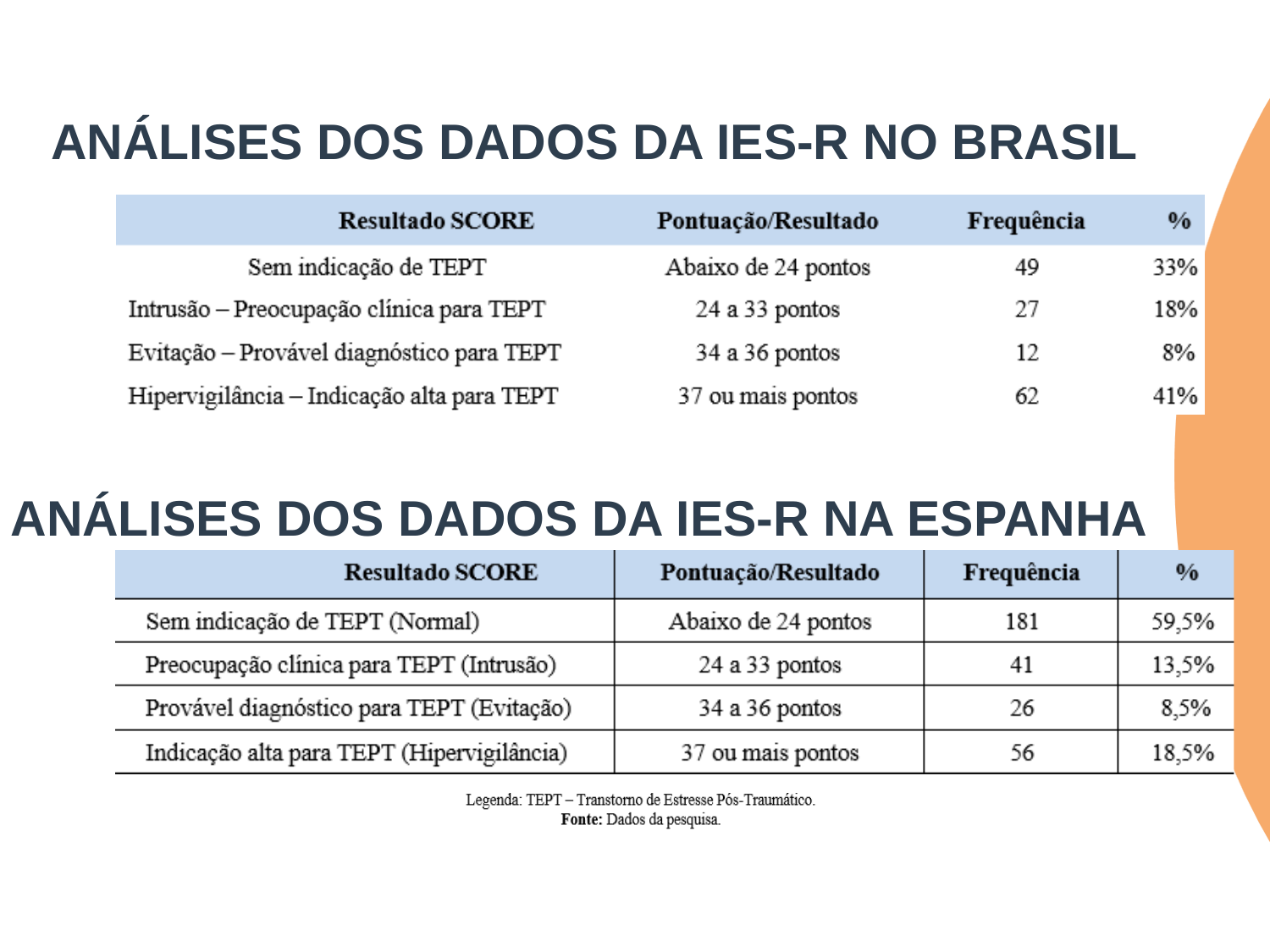

ANÁLISES DOS DADOS DA IES-R NO BRASIL

ANÁLISES DOS DADOS DA IES-R NA ESPANHA